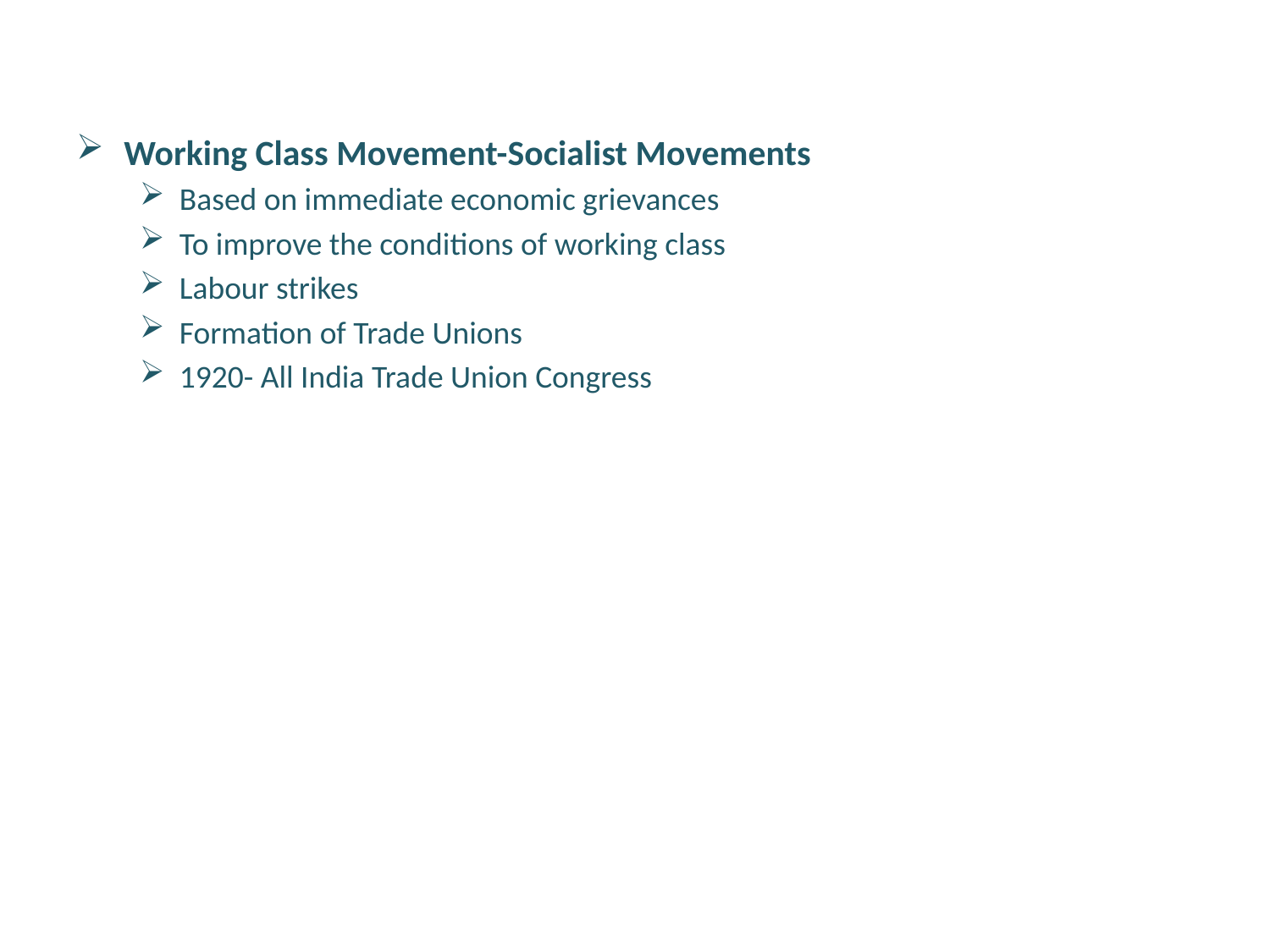

Working Class Movement-Socialist Movements
Based on immediate economic grievances
To improve the conditions of working class
Labour strikes
Formation of Trade Unions
1920- All India Trade Union Congress